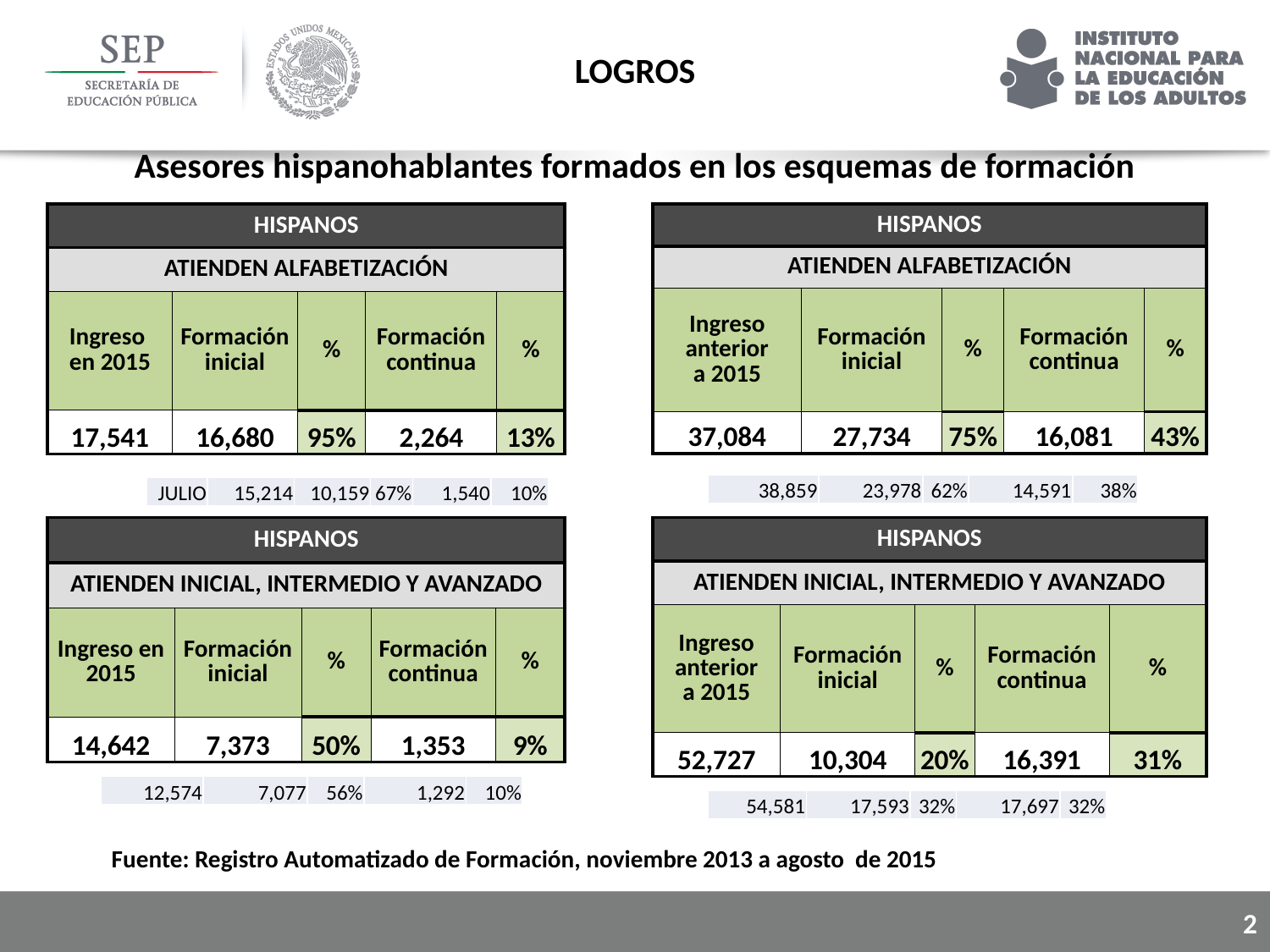

LOGROS
Asesores hispanohablantes formados en los esquemas de formación
| HISPANOS |  |  |  |  |
| --- | --- | --- | --- | --- |
| ATIENDEN ALFABETIZACIÓN |  |  |  |  |
| Ingreso en 2015 | Formación inicial | % | Formación continua | % |
| 17,541 | 16,680 | 95% | 2,264 | 13% |
| HISPANOS |  |  |  |  |
| --- | --- | --- | --- | --- |
| ATIENDEN ALFABETIZACIÓN |  |  |  |  |
| Ingreso anterior a 2015 | Formación inicial | % | Formación continua | % |
| 37,084 | 27,734 | 75% | 16,081 | 43% |
| 38,859 | 23,978 | 62% | 14,591 | 38% |
| --- | --- | --- | --- | --- |
| JULIO | 15,214 | 10,159 | 67% | 1,540 | 10% |
| --- | --- | --- | --- | --- | --- |
| HISPANOS |  |  |  |  |
| --- | --- | --- | --- | --- |
| ATIENDEN INICIAL, INTERMEDIO Y AVANZADO |  |  |  |  |
| Ingreso en 2015 | Formación inicial | % | Formación continua | % |
| 14,642 | 7,373 | 50% | 1,353 | 9% |
| HISPANOS |  |  |  |  |
| --- | --- | --- | --- | --- |
| ATIENDEN INICIAL, INTERMEDIO Y AVANZADO |  |  |  |  |
| Ingreso anterior a 2015 | Formación inicial | % | Formación continua | % |
| 52,727 | 10,304 | 20% | 16,391 | 31% |
| 12,574 | 7,077 | 56% | 1,292 | 10% |
| --- | --- | --- | --- | --- |
| 54,581 | 17,593 | 32% | 17,697 | 32% |
| --- | --- | --- | --- | --- |
Fuente: Registro Automatizado de Formación, noviembre 2013 a agosto  de 2015
2